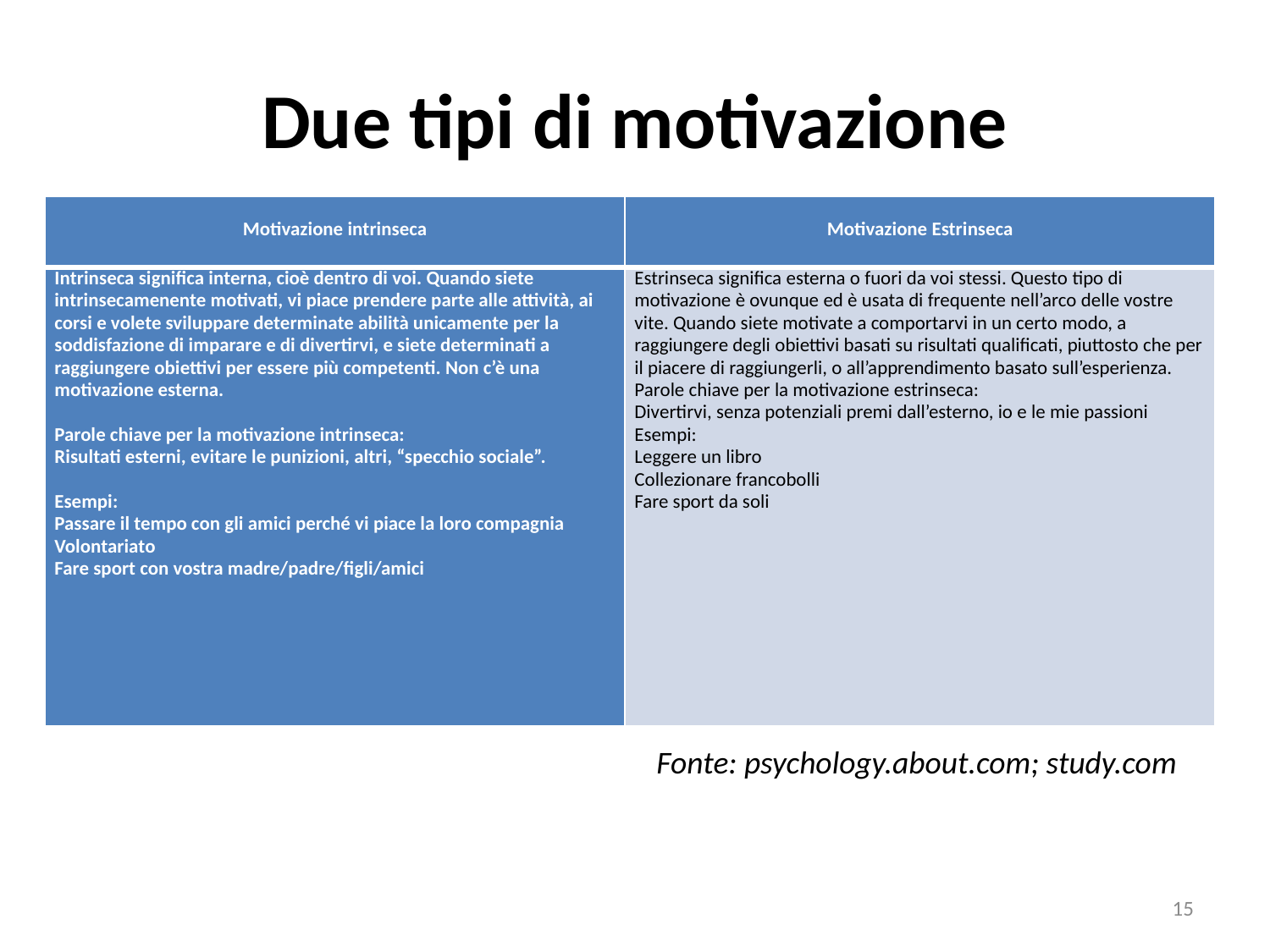

# Due tipi di motivazione
| Motivazione intrinseca | Motivazione Estrinseca |
| --- | --- |
| Intrinseca significa interna, cioè dentro di voi. Quando siete intrinsecamenente motivati, vi piace prendere parte alle attività, ai corsi e volete sviluppare determinate abilità unicamente per la soddisfazione di imparare e di divertirvi, e siete determinati a raggiungere obiettivi per essere più competenti. Non c’è una motivazione esterna. Parole chiave per la motivazione intrinseca: Risultati esterni, evitare le punizioni, altri, “specchio sociale”.   Esempi: Passare il tempo con gli amici perché vi piace la loro compagnia Volontariato Fare sport con vostra madre/padre/figli/amici | Estrinseca significa esterna o fuori da voi stessi. Questo tipo di motivazione è ovunque ed è usata di frequente nell’arco delle vostre vite. Quando siete motivate a comportarvi in un certo modo, a raggiungere degli obiettivi basati su risultati qualificati, piuttosto che per il piacere di raggiungerli, o all’apprendimento basato sull’esperienza. Parole chiave per la motivazione estrinseca: Divertirvi, senza potenziali premi dall’esterno, io e le mie passioni Esempi: Leggere un libro Collezionare francobolli Fare sport da soli |
Fonte: psychology.about.com; study.com
15